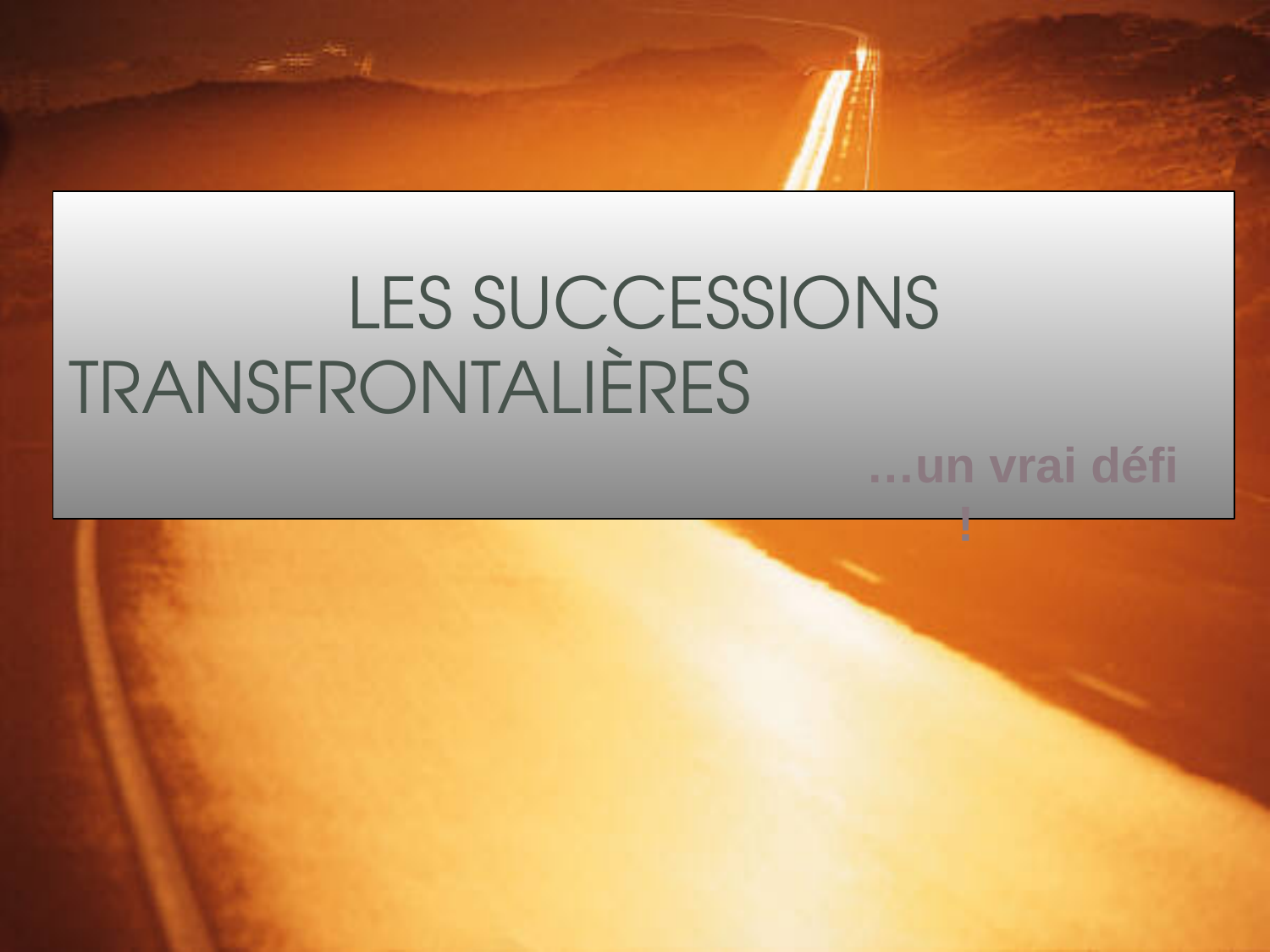

# LES SUCCESSIONS TRANSFRONTALIÈRES
	…un vrai défi  !